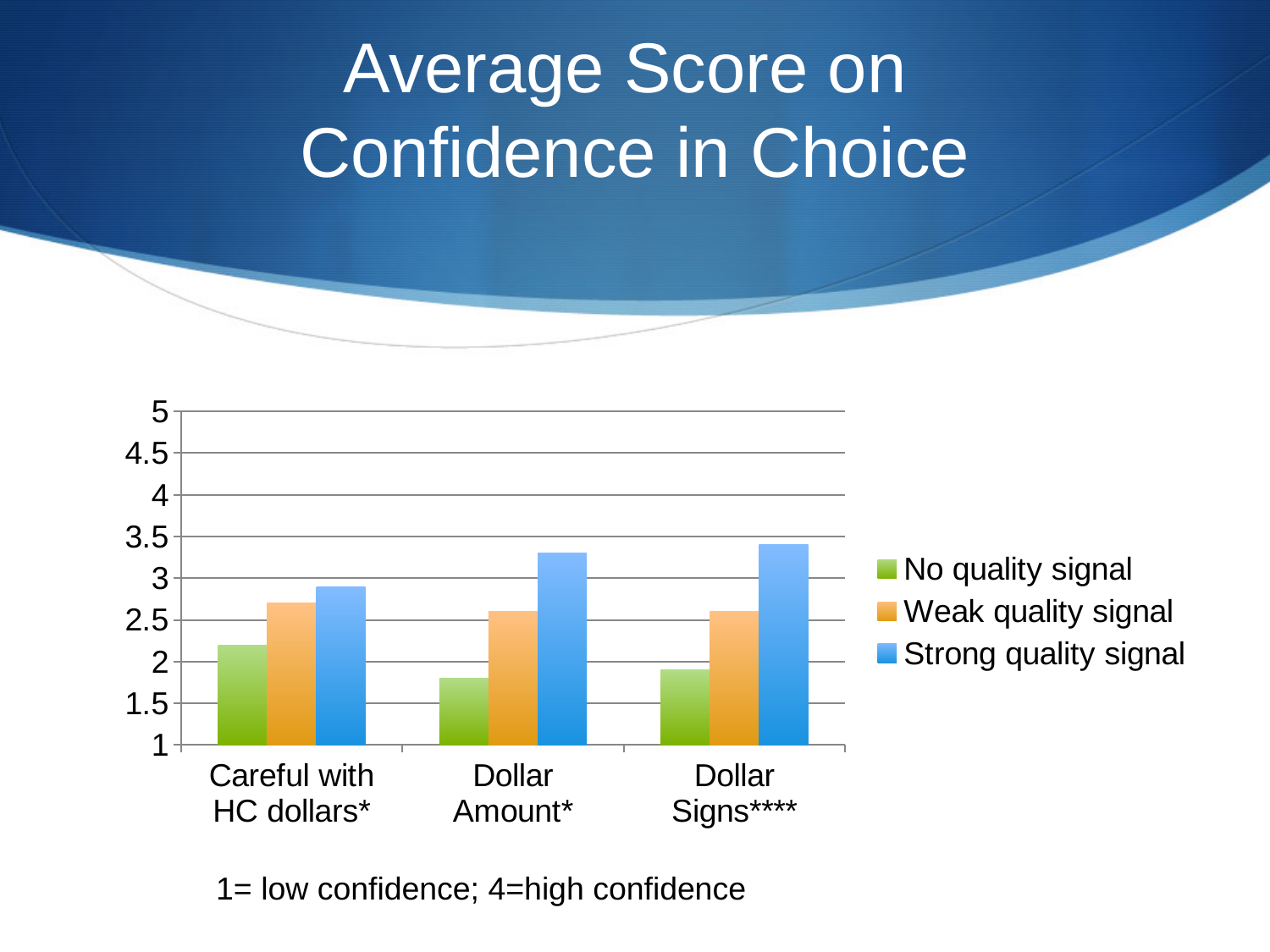

# Average Score on Confidence in Choice

### Chart

| Category | No quality signal | Weak quality signal | Strong quality signal |
|---|---|---|---|
| Careful with HC dollars* | 2.2 | 2.7 | 2.9 |
| Dollar Amount* | 1.8 | 2.6 | 3.3 |
| Dollar Signs**** | 1.9 | 2.6 | 3.4 |
1= low confidence; 4=high confidence